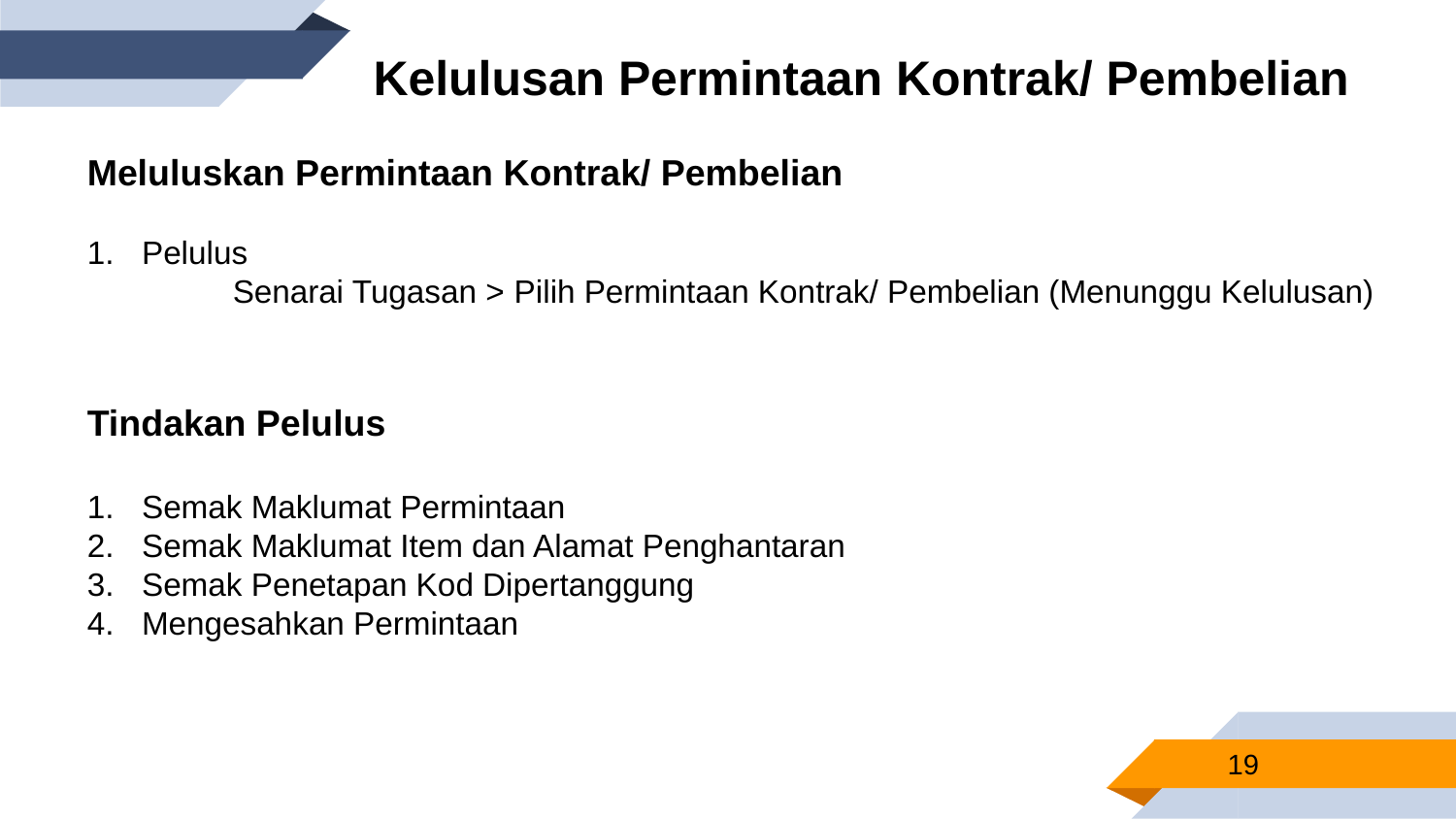

Kelulusan Permintaan Kontrak/ Pembelian
Meluluskan Permintaan Kontrak/ Pembelian

Pelulus
	Senarai Tugasan > Pilih Permintaan Kontrak/ Pembelian (Menunggu Kelulusan)

Tindakan Pelulus

Semak Maklumat Permintaan
Semak Maklumat Item dan Alamat Penghantaran
Semak Penetapan Kod Dipertanggung
Mengesahkan Permintaan
19